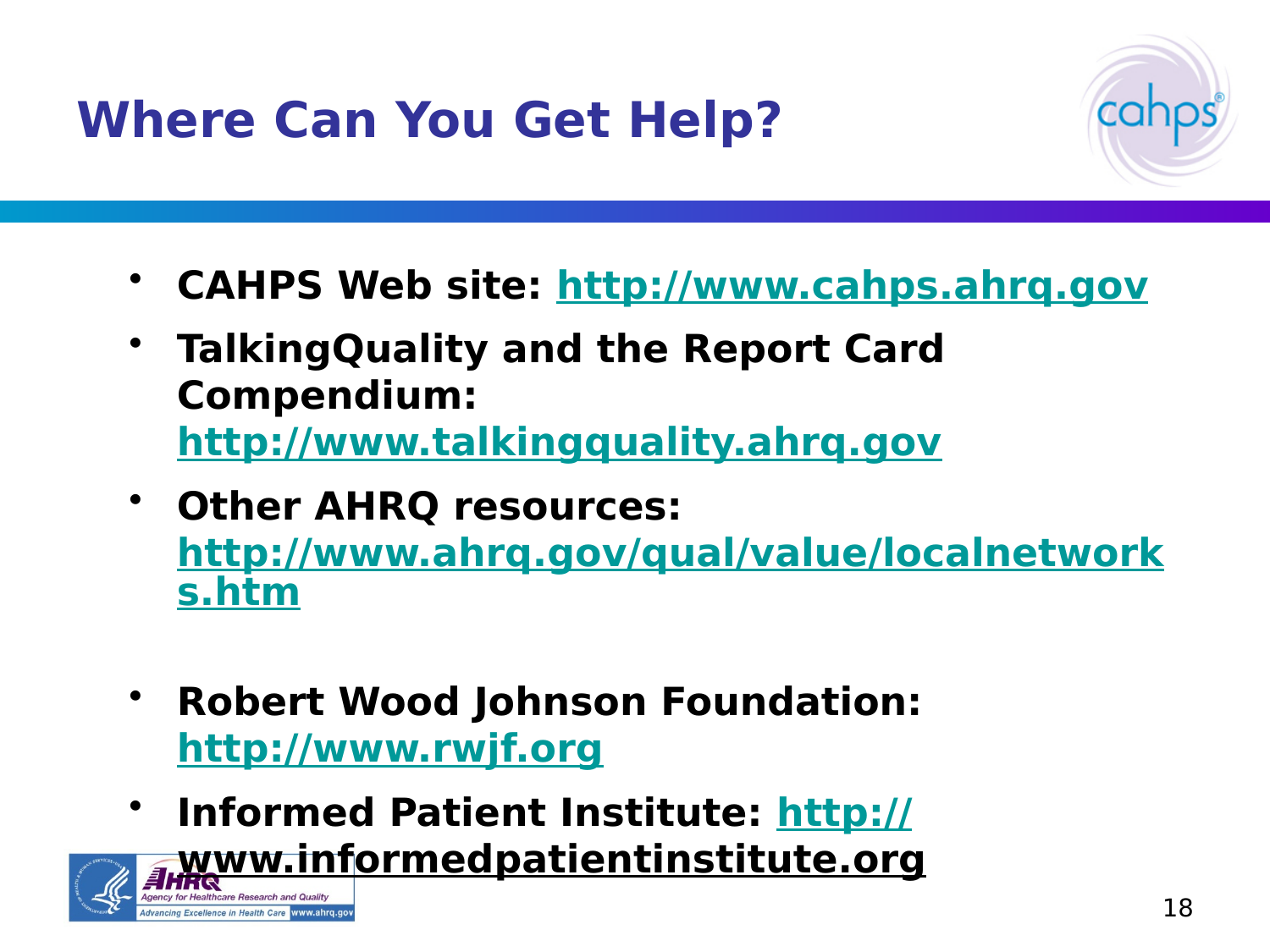

# Where Can You Get Help?
CAHPS Web site: http://www.cahps.ahrq.gov
TalkingQuality and the Report Card Compendium: http://www.talkingquality.ahrq.gov
Other AHRQ resources: http://www.ahrq.gov/qual/value/localnetworks.htm
Robert Wood Johnson Foundation: http://www.rwjf.org
Informed Patient Institute: http://www.informedpatientinstitute.org

18